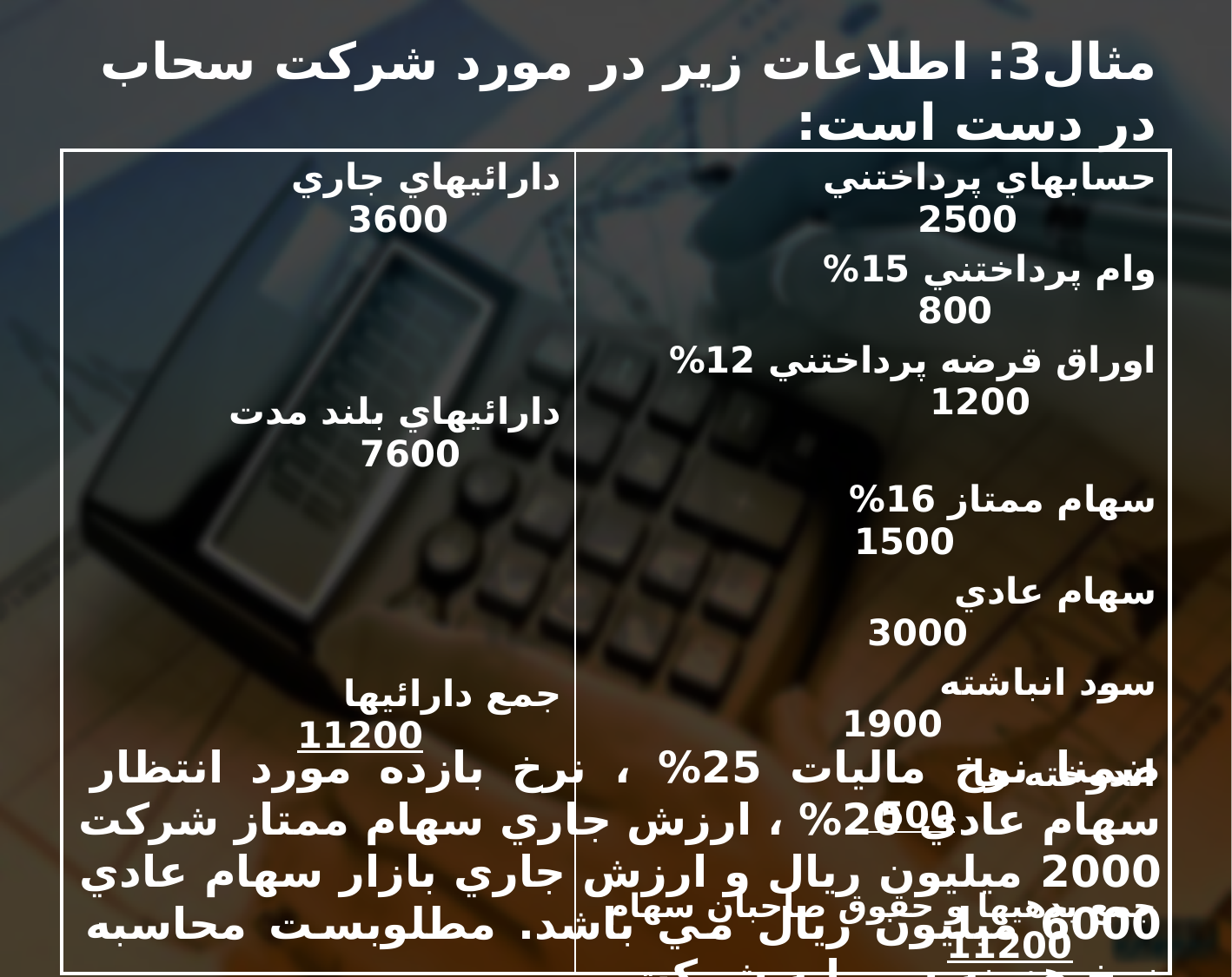

# مثال3: اطلاعات زير در مورد شركت سحاب در دست است:
| دارائيهاي جاري 3600 دارائيهاي بلند مدت 7600 جمع دارائيها 11200 | حسابهاي پرداختني 2500 وام پرداختني 15% 800 اوراق قرضه پرداختني 12% 1200 سهام ممتاز 16% 1500 سهام عادي 3000 سود انباشته 1900 اندوخته ها 500 جمع بدهيها و حقوق صاحبان سهام 11200 |
| --- | --- |
ضمنا نرخ ماليات 25% ، نرخ بازده مورد انتظار سهام عادي 20% ، ارزش جاري سهام ممتاز شركت 2000 ميليون ريال و ارزش جاري بازار سهام عادي 6000 ميليون ريال مي باشد. مطلوبست محاسبه نرخ هزينه سرمايه شركت.